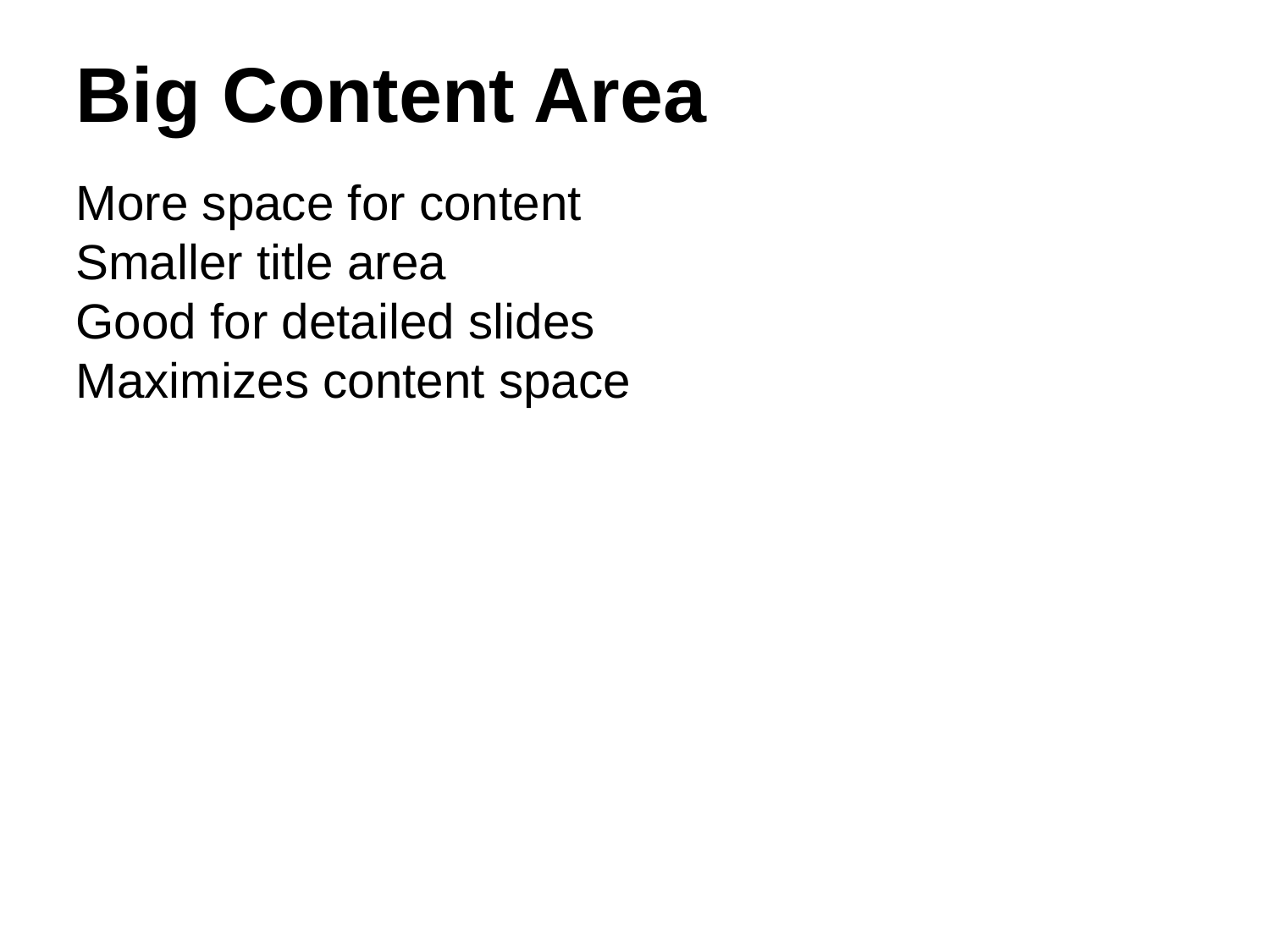

# Big Content Area
More space for content
Smaller title area
Good for detailed slides
Maximizes content space